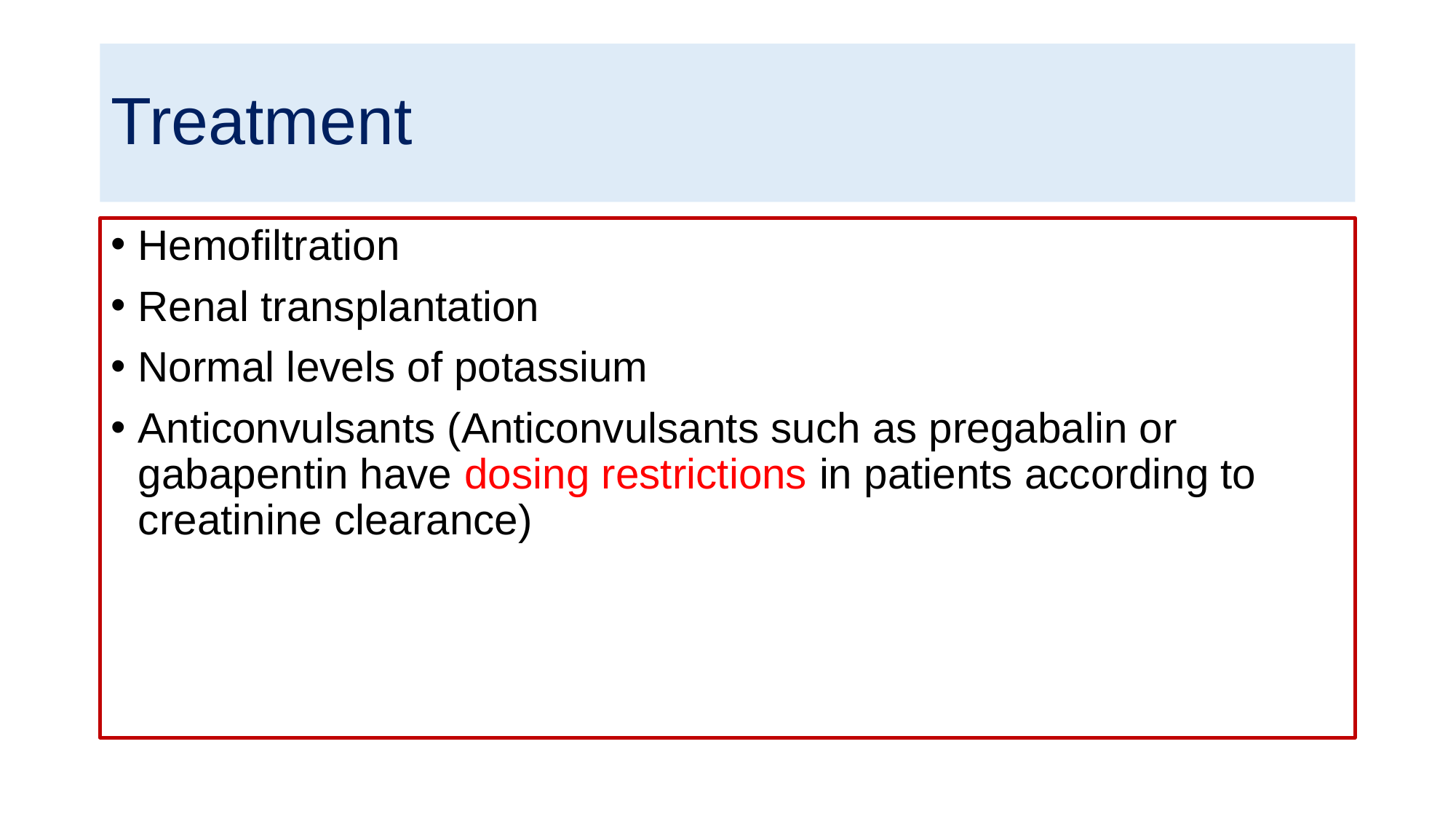

# Treatment
Hemofiltration
Renal transplantation
Normal levels of potassium
Anticonvulsants (Anticonvulsants such as pregabalin or gabapentin have dosing restrictions in patients according to creatinine clearance)